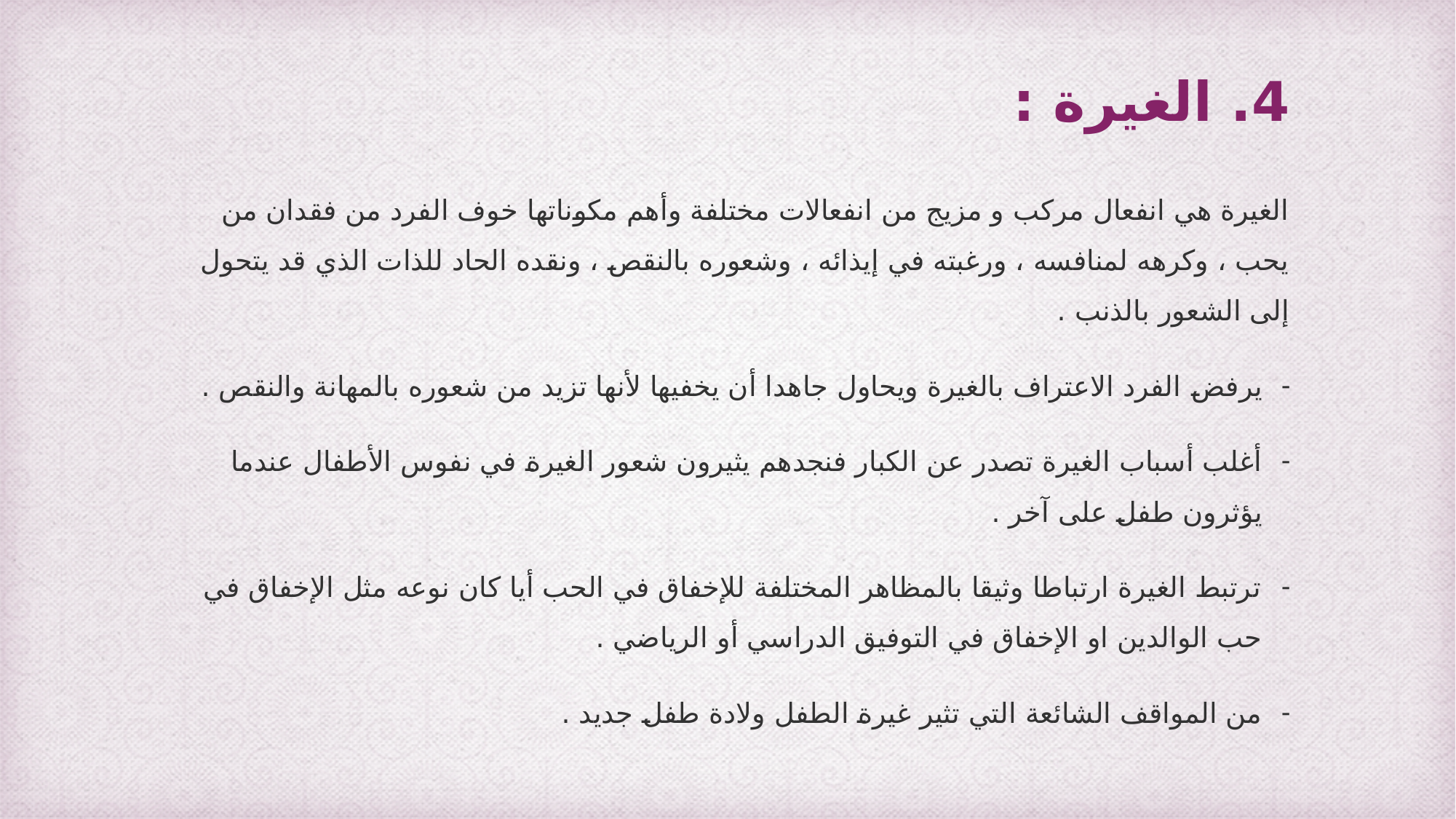

# 4. الغيرة :
الغيرة هي انفعال مركب و مزيج من انفعالات مختلفة وأهم مكوناتها خوف الفرد من فقدان من يحب ، وكرهه لمنافسه ، ورغبته في إيذائه ، وشعوره بالنقص ، ونقده الحاد للذات الذي قد يتحول إلى الشعور بالذنب .
يرفض الفرد الاعتراف بالغيرة ويحاول جاهدا أن يخفيها لأنها تزيد من شعوره بالمهانة والنقص .
أغلب أسباب الغيرة تصدر عن الكبار فنجدهم يثيرون شعور الغيرة في نفوس الأطفال عندما يؤثرون طفل على آخر .
ترتبط الغيرة ارتباطا وثيقا بالمظاهر المختلفة للإخفاق في الحب أيا كان نوعه مثل الإخفاق في حب الوالدين او الإخفاق في التوفيق الدراسي أو الرياضي .
من المواقف الشائعة التي تثير غيرة الطفل ولادة طفل جديد .